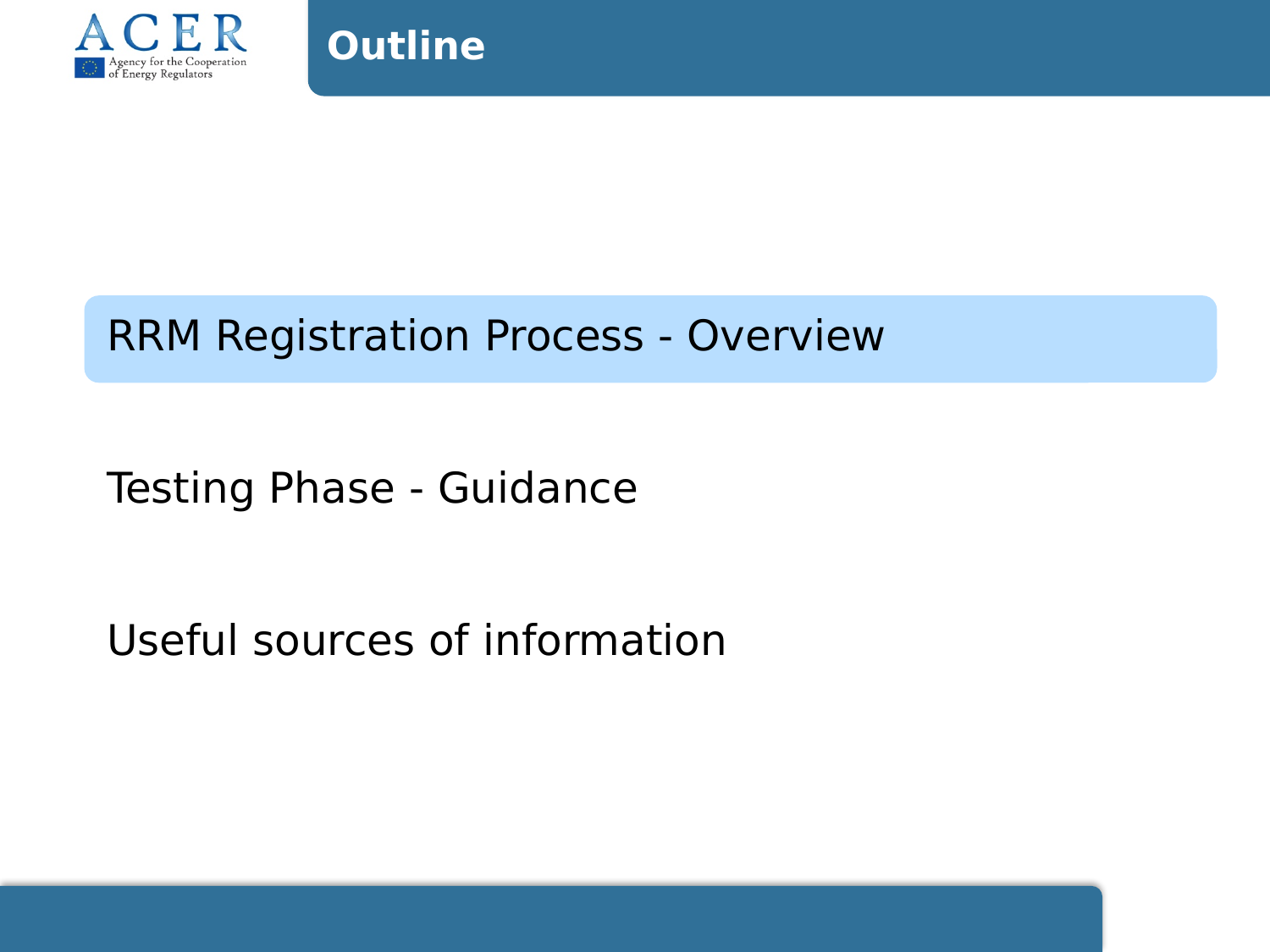

Outline

RRM Registration Process - Overview

Testing Phase - Guidance

Useful sources of information